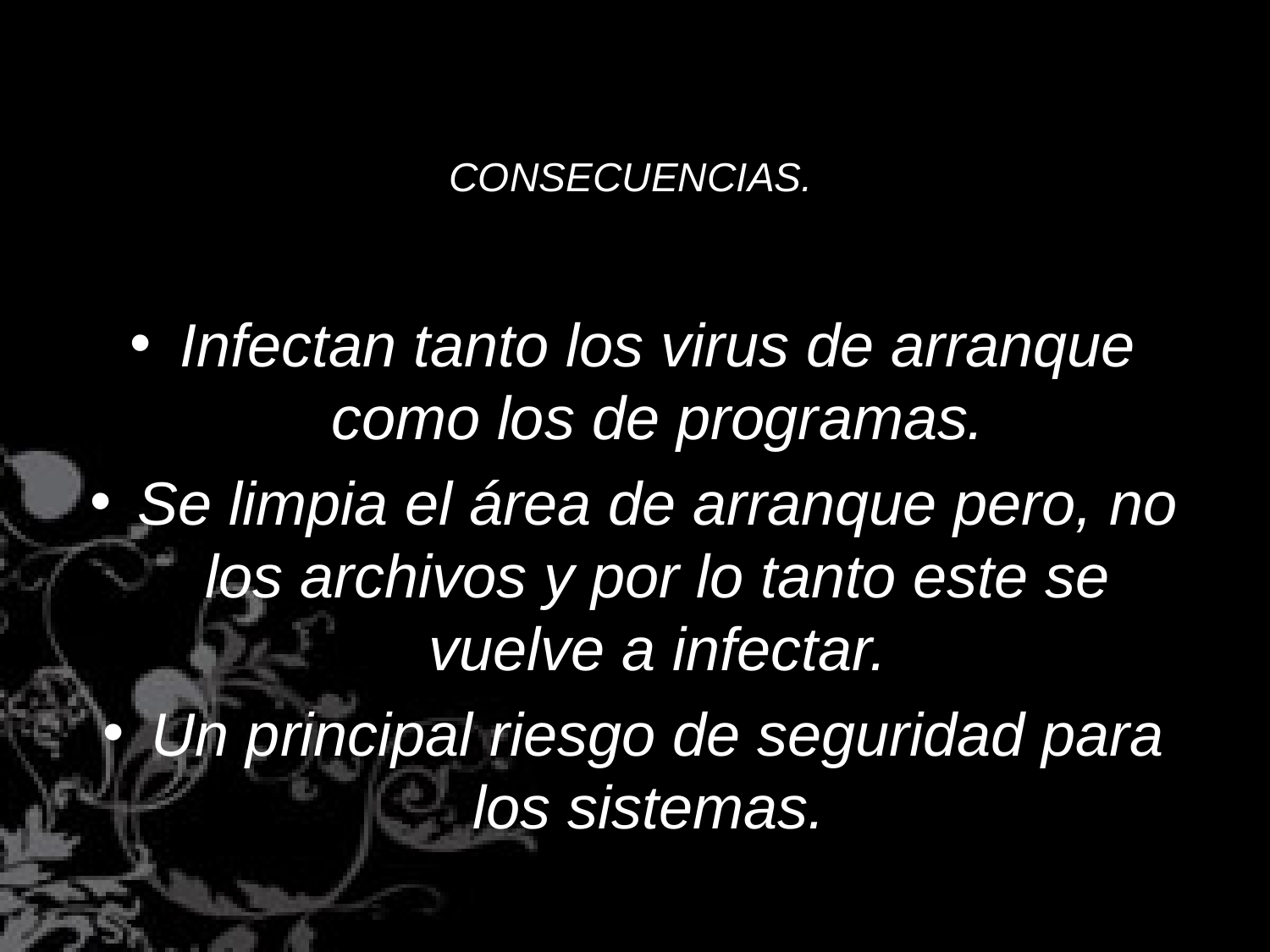

# CONSECUENCIAS.

Infectan tanto los virus de arranque como los de programas.
Se limpia el área de arranque pero, no los archivos y por lo tanto este se vuelve a infectar.
Un principal riesgo de seguridad para los sistemas.